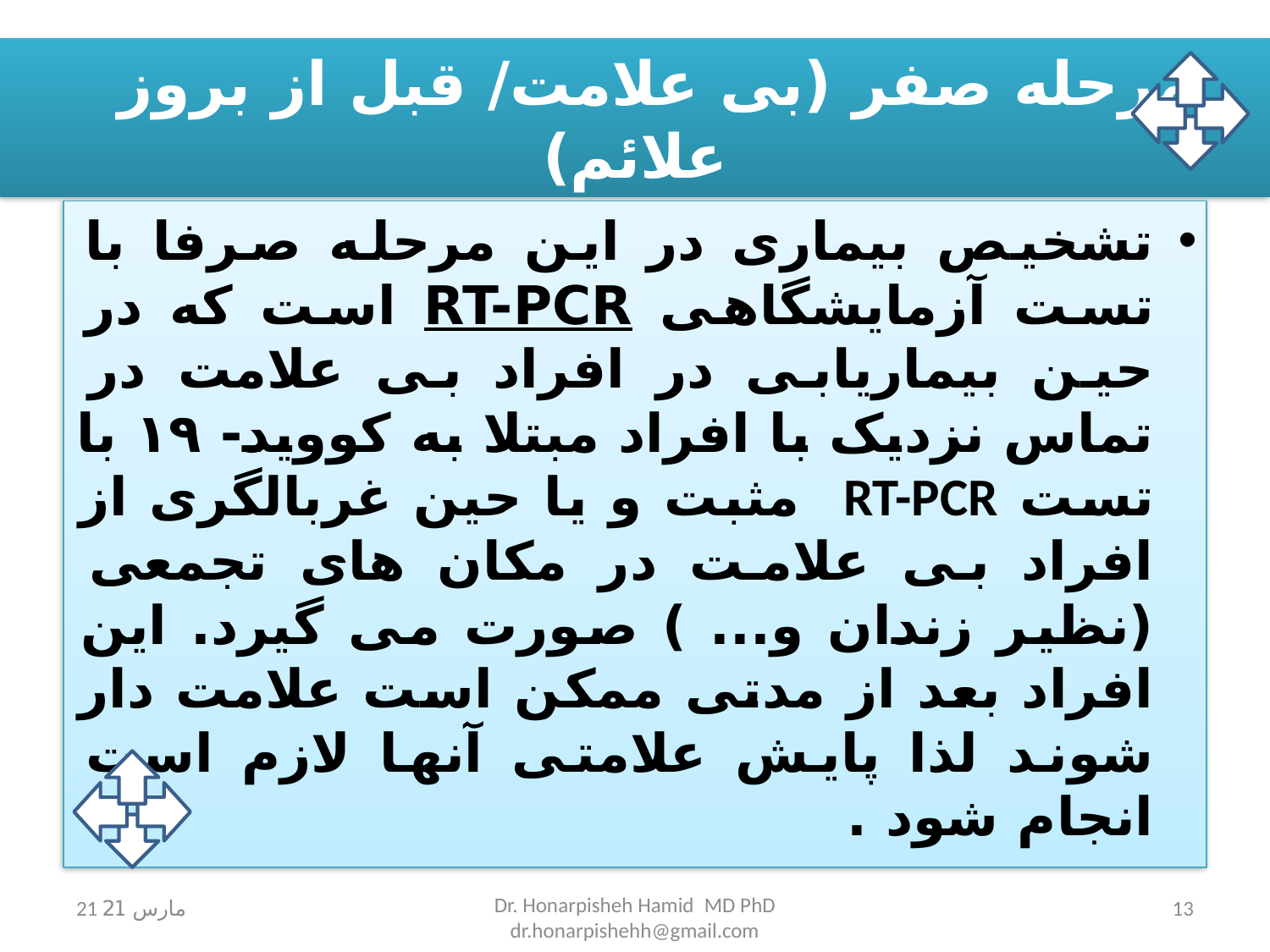

# مرحله صفر (بی علامت/ قبل از بروز علائم)

تشخیص بیماری در این مرحله صرفا با تست آزمایشگاهی RT-PCR است که در حین بیماریابی در افراد بی علامت در تماس نزدیک با افراد مبتلا به کووید- ۱۹ با تست RT-PCR  مثبت و یا حین غربالگری از افراد بی علامت در مکان های تجمعی (نظیر زندان و... ) صورت می گیرد. این افراد بعد از مدتی ممکن است علامت دار شوند لذا پایش علامتی آنها لازم است انجام شود .

21 مارس 21
Dr. Honarpisheh Hamid  MD PhD dr.honarpishehh@gmail.com
13